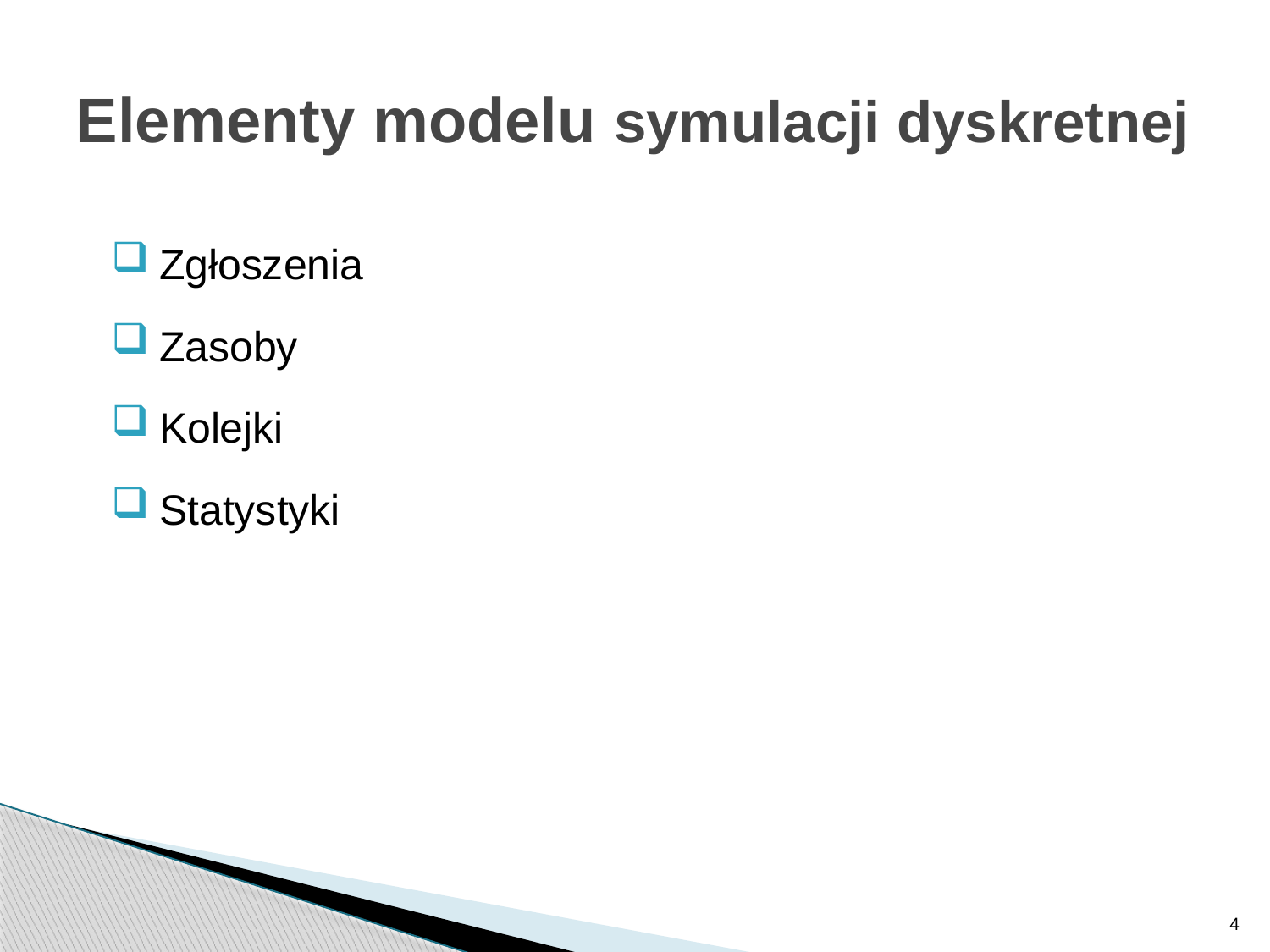

# Elementy modelu symulacji dyskretnej
Zgłoszenia
Zasoby
Kolejki
Statystyki

4